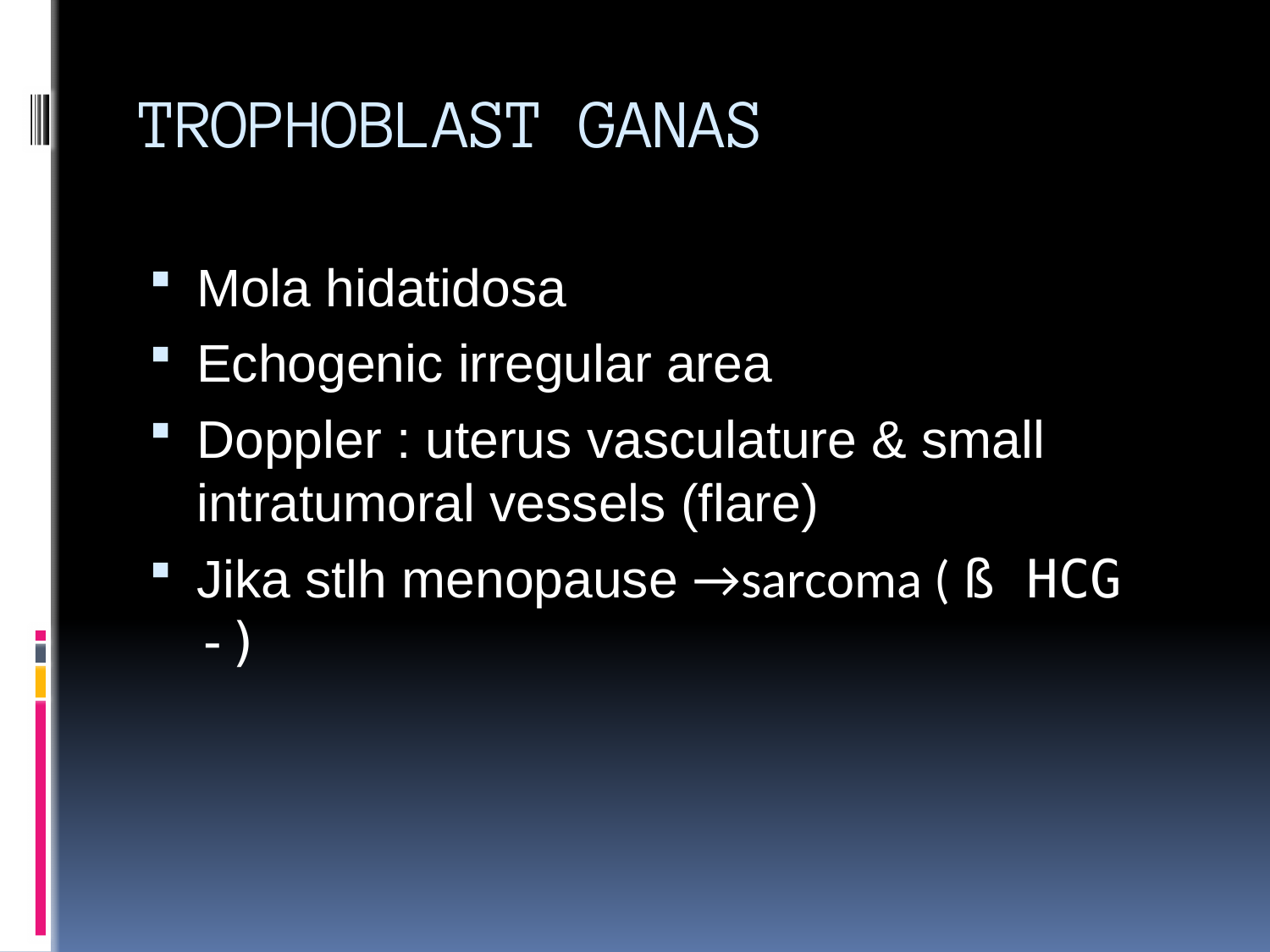

# TROPHOBLAST GANAS
Mola hidatidosa
Echogenic irregular area
Doppler : uterus vasculature & small intratumoral vessels (flare)
Jika stlh menopause →sarcoma ( ß HCG -)